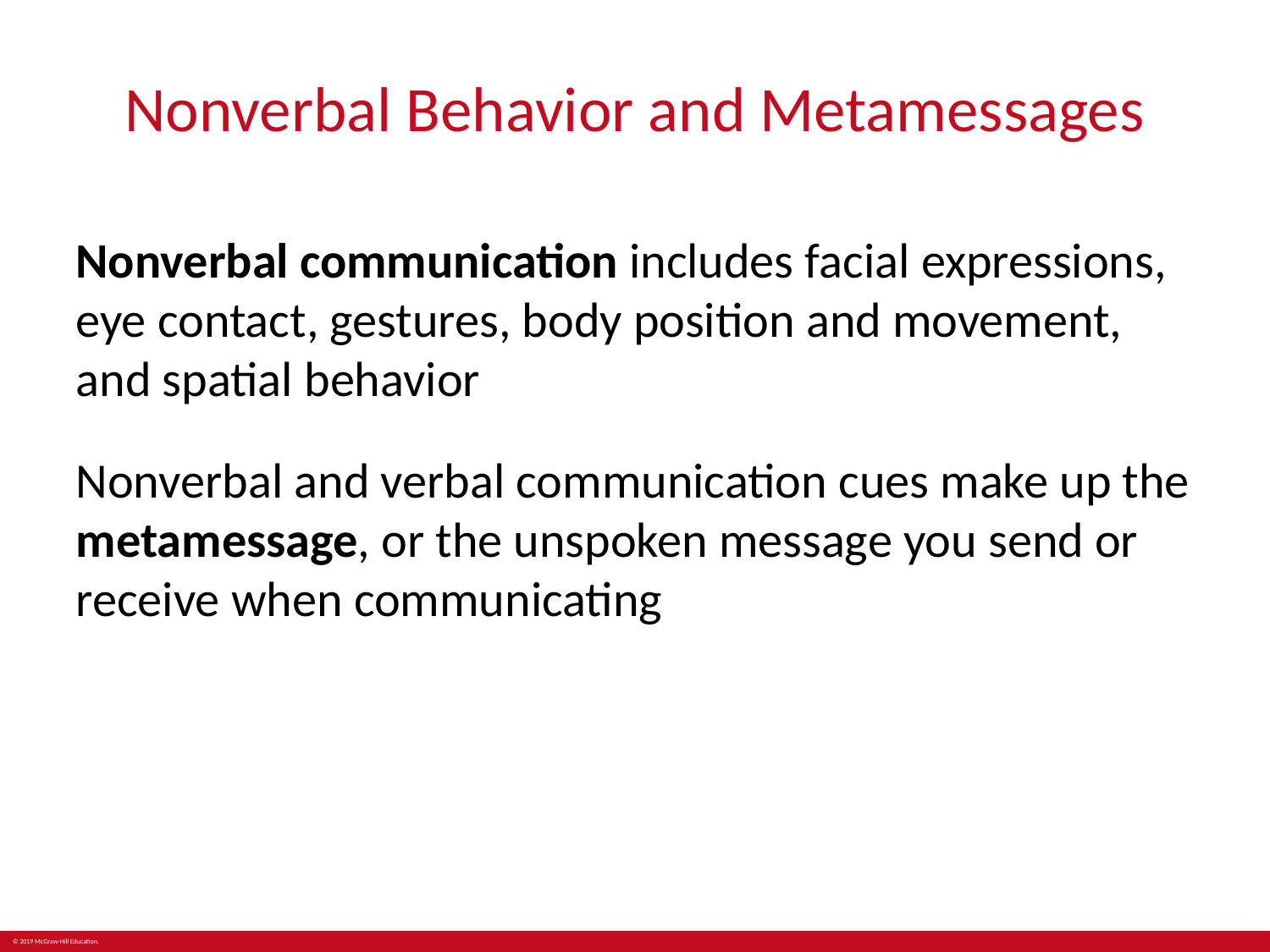

# Nonverbal Behavior and Metamessages
Nonverbal communication includes facial expressions, eye contact, gestures, body position and movement, and spatial behavior
Nonverbal and verbal communication cues make up the metamessage, or the unspoken message you send or receive when communicating